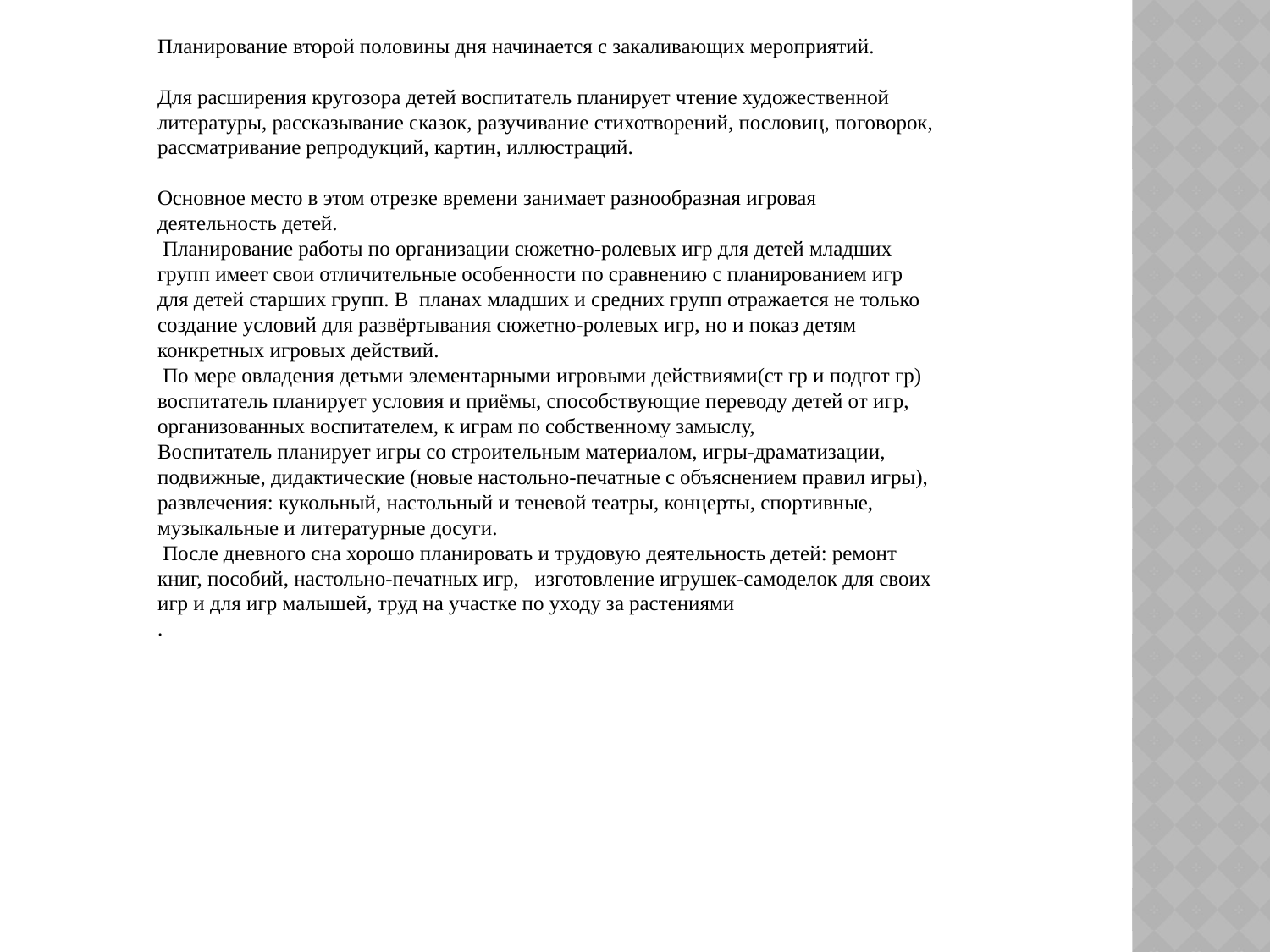

Планирование второй половины дня начинается с закаливающих мероприятий.

Для расширения кругозора детей воспитатель планирует чтение художественной литературы, рассказывание сказок, разучивание стихотворений, пословиц, поговорок,  рассматривание репродукций, картин, иллюстраций.

Основное место в этом отрезке времени занимает разнообразная игровая деятельность детей.
 Планирование работы по организации сюжетно-ролевых игр для детей младших групп имеет свои отличительные особенности по сравнению с планированием игр для детей старших групп. В  планах младших и средних групп отражается не только создание условий для развёртывания сюжетно-ролевых игр, но и показ детям конкретных игровых действий.
 По мере овладения детьми элементарными игровыми действиями(ст гр и подгот гр) воспитатель планирует условия и приёмы, способствующие переводу детей от игр, организованных воспитателем, к играм по собственному замыслу,
Воспитатель планирует игры со строительным материалом, игры-драматизации, подвижные, дидактические (новые настольно-печатные с объяснением правил игры), развлечения: кукольный, настольный и теневой театры, концерты, спортивные, музыкальные и литературные досуги.
 После дневного сна хорошо планировать и трудовую деятельность детей: ремонт книг, пособий, настольно-печатных игр,   изготовление игрушек-самоделок для своих игр и для игр малышей, труд на участке по уходу за растениями
.